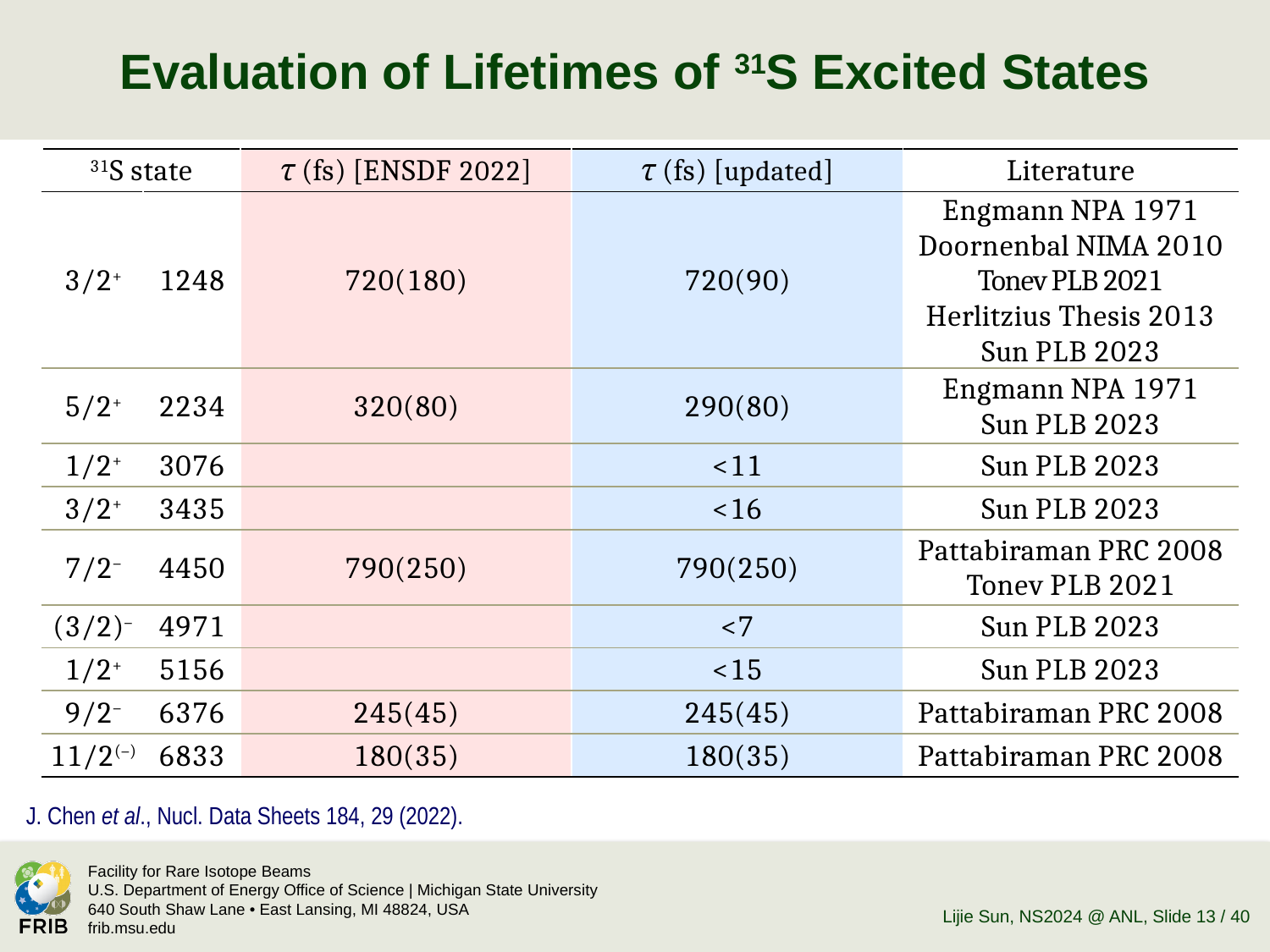

# Evaluation of Lifetimes of 31S Excited States
| 31S state | 31S state | τ (fs) [ENSDF 2022] | τ (fs) [updated] | Literature |
| --- | --- | --- | --- | --- |
| 3/2+ | 1248 | 720(180) | 720(90) | Engmann NPA 1971 Doornenbal NIMA 2010 Tonev PLB 2021 Herlitzius Thesis 2013 Sun PLB 2023 |
| 5/2+ | 2234 | 320(80) | 290(80) | Engmann NPA 1971 Sun PLB 2023 |
| 1/2+ | 3076 |  | <11 | Sun PLB 2023 |
| 3/2+ | 3435 |  | <16 | Sun PLB 2023 |
| 7/2– | 4450 | 790(250) | 790(250) | Pattabiraman PRC 2008 Tonev PLB 2021 |
| (3/2)– | 4971 |  | <7 | Sun PLB 2023 |
| 1/2+ | 5156 |  | <15 | Sun PLB 2023 |
| 9/2– | 6376 | 245(45) | 245(45) | Pattabiraman PRC 2008 |
| 11/2(–) | 6833 | 180(35) | 180(35) | Pattabiraman PRC 2008 |
J. Chen et al., Nucl. Data Sheets 184, 29 (2022).
Lijie Sun, NS2024 @ ANL
, Slide 13 / 40